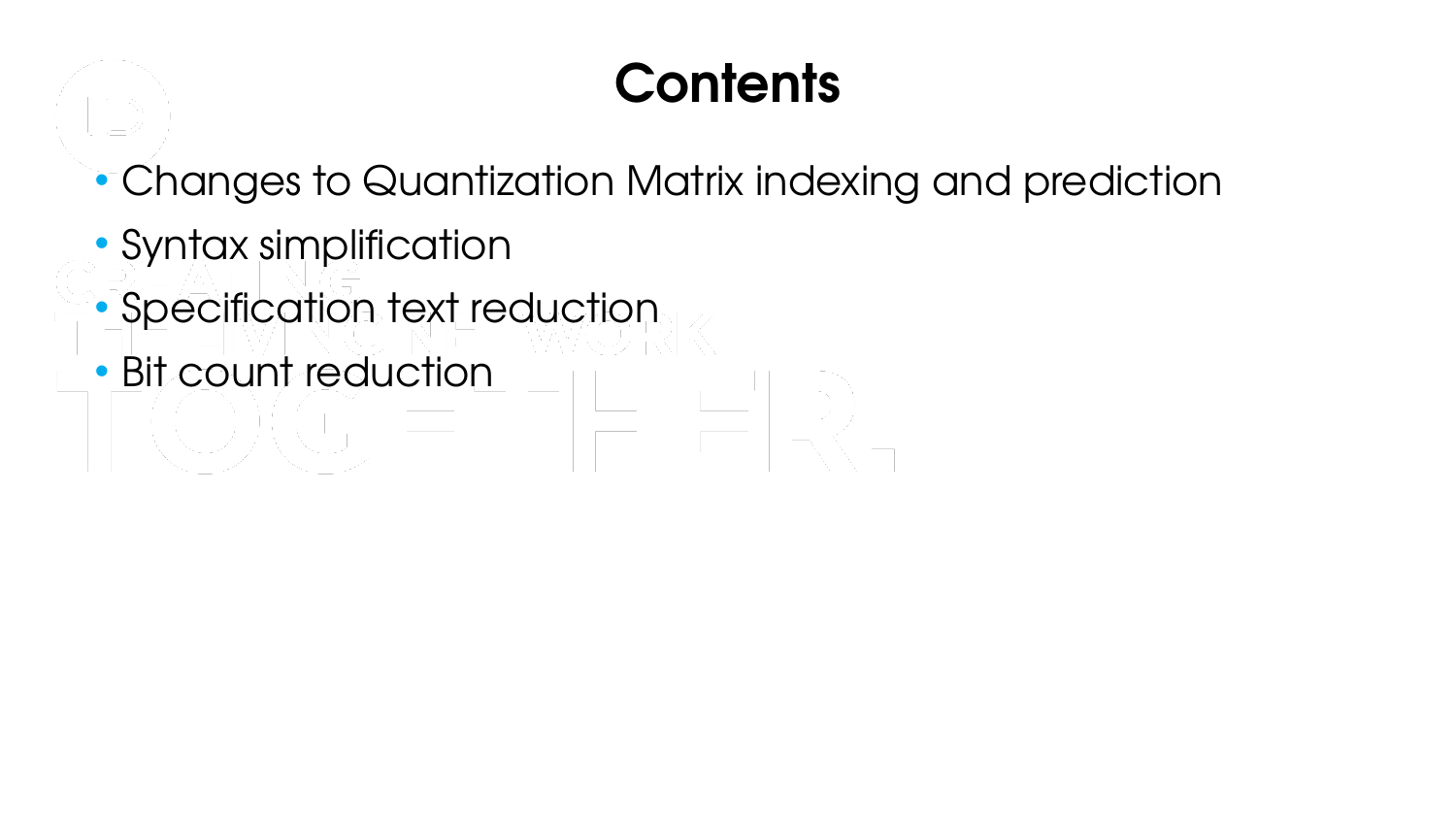

Contents
Changes to Quantization Matrix indexing and prediction
Syntax simplification
Specification text reduction
Bit count reduction
2
© 2019 InterDigital, Inc. All Rights Reserved.